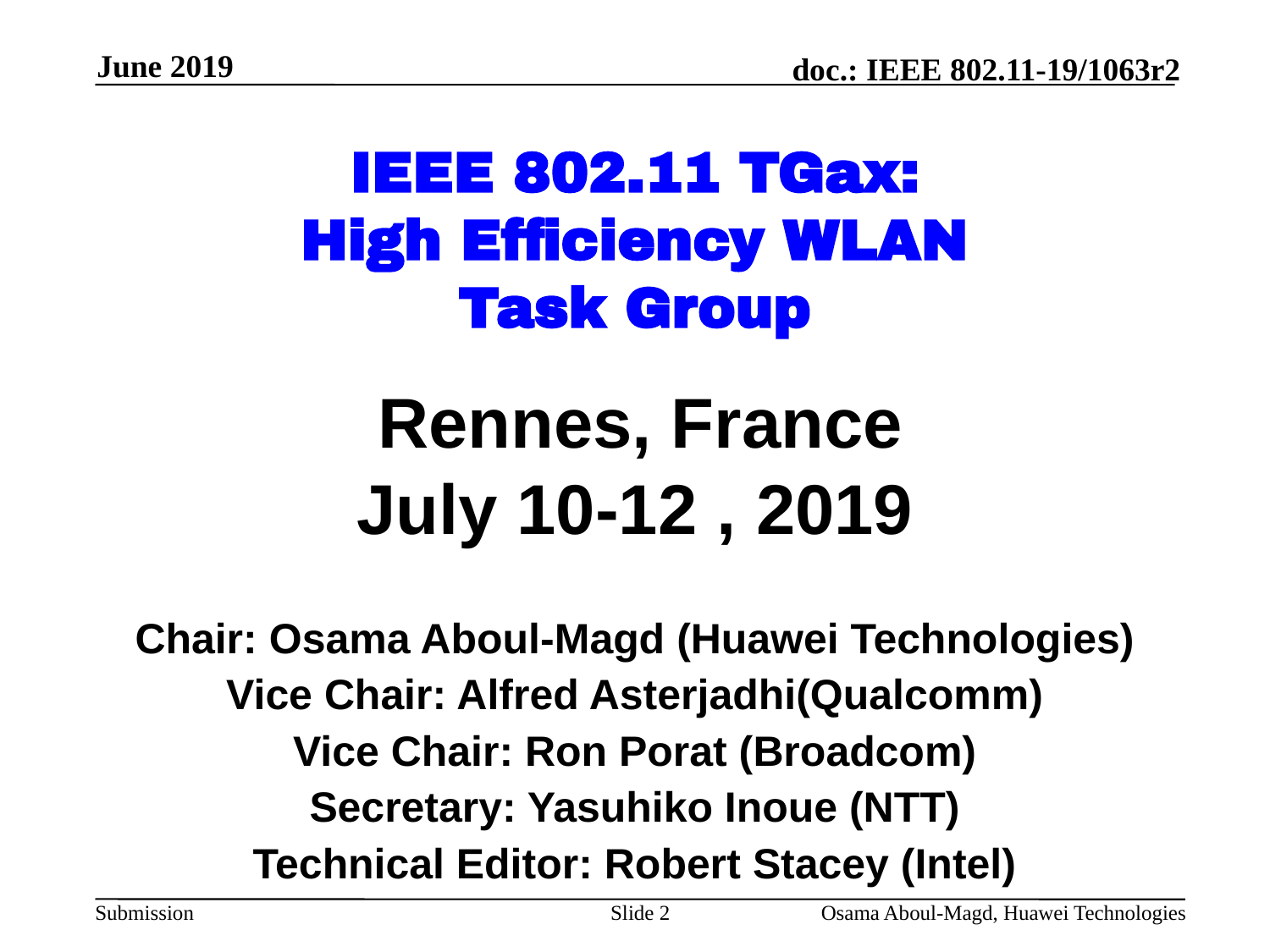

June 2019
# IEEE 802.11 TGax: High Efficiency WLAN Task Group
 Rennes, France
July 10-12 , 2019

Chair: Osama Aboul-Magd (Huawei Technologies)
Vice Chair: Alfred Asterjadhi(Qualcomm)
Vice Chair: Ron Porat (Broadcom)
Secretary: Yasuhiko Inoue (NTT)
Technical Editor: Robert Stacey (Intel)

Slide 2
Osama Aboul-Magd, Huawei Technologies